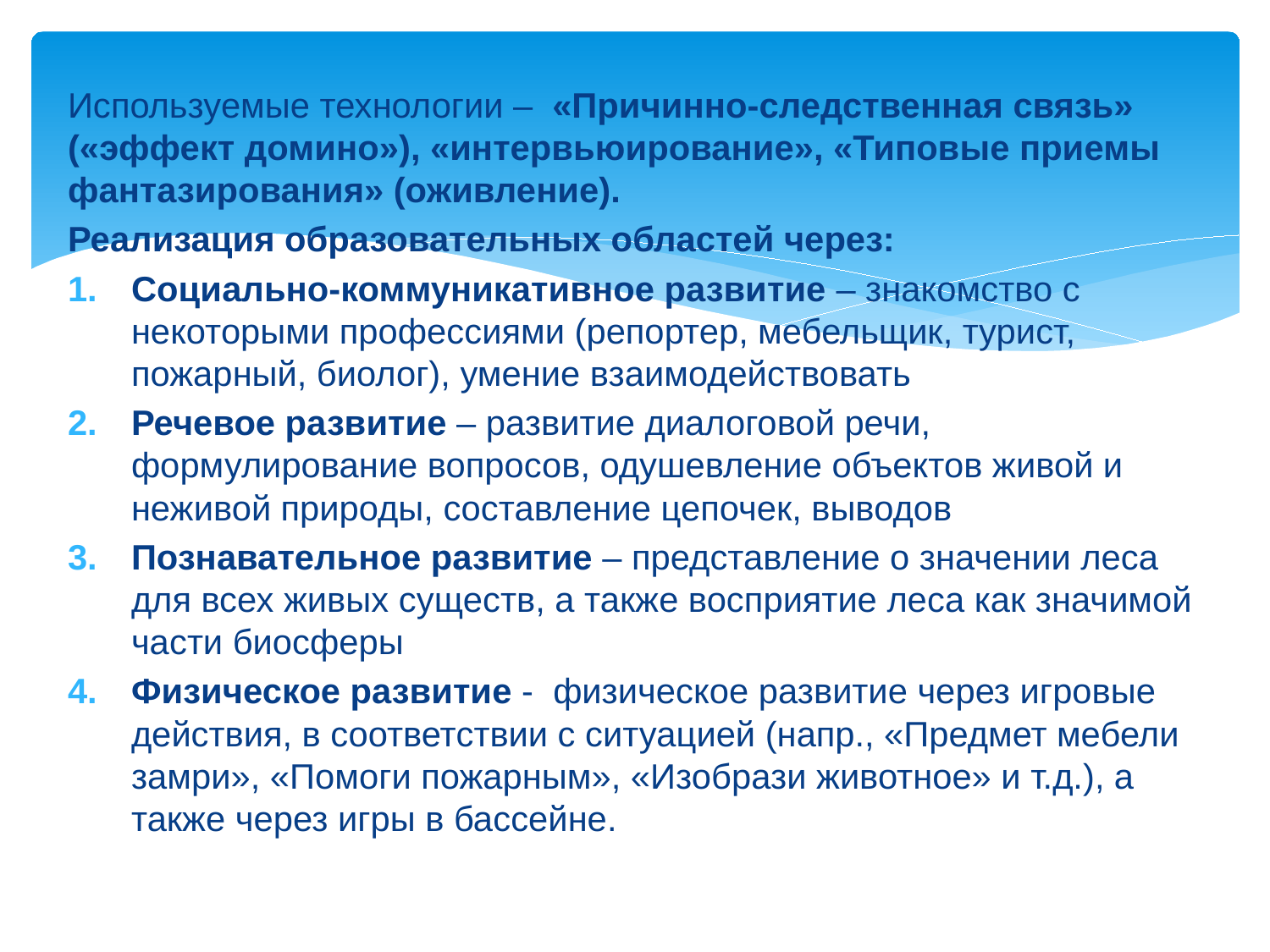

Используемые технологии –  «Причинно-следственная связь» («эффект домино»), «интервьюирование», «Типовые приемы фантазирования» (оживление).
Реализация образовательных областей через:
Социально-коммуникативное развитие – знакомство с некоторыми профессиями (репортер, мебельщик, турист, пожарный, биолог), умение взаимодействовать
Речевое развитие – развитие диалоговой речи, формулирование вопросов, одушевление объектов живой и неживой природы, составление цепочек, выводов
Познавательное развитие – представление о значении леса для всех живых существ, а также восприятие леса как значимой  части биосферы
Физическое развитие -  физическое развитие через игровые действия, в соответствии с ситуацией (напр., «Предмет мебели замри», «Помоги пожарным», «Изобрази животное» и т.д.), а также через игры в бассейне.